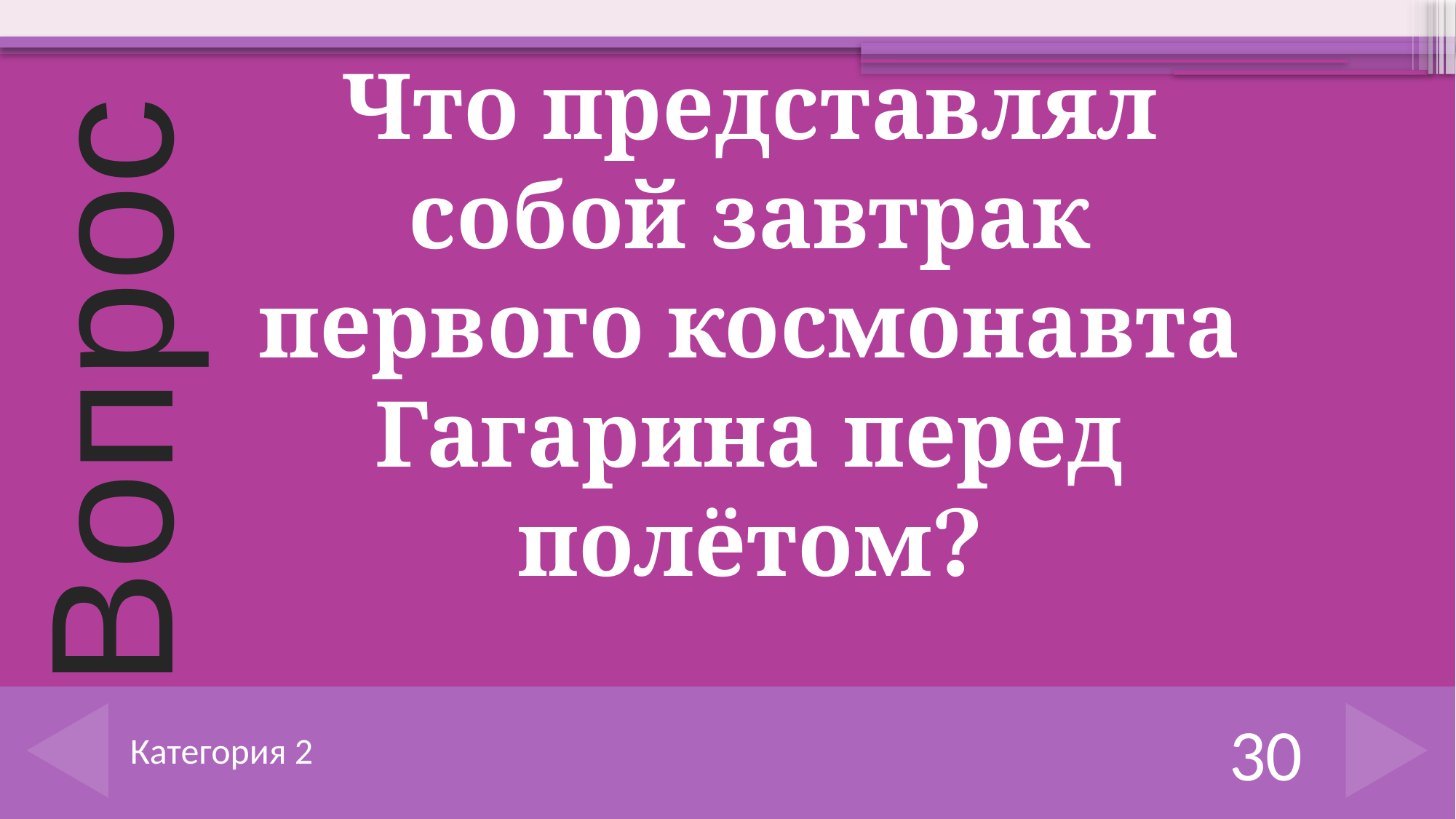

Что представлял собой завтрак первого космонавта Гагарина перед полётом?
# Категория 2
30